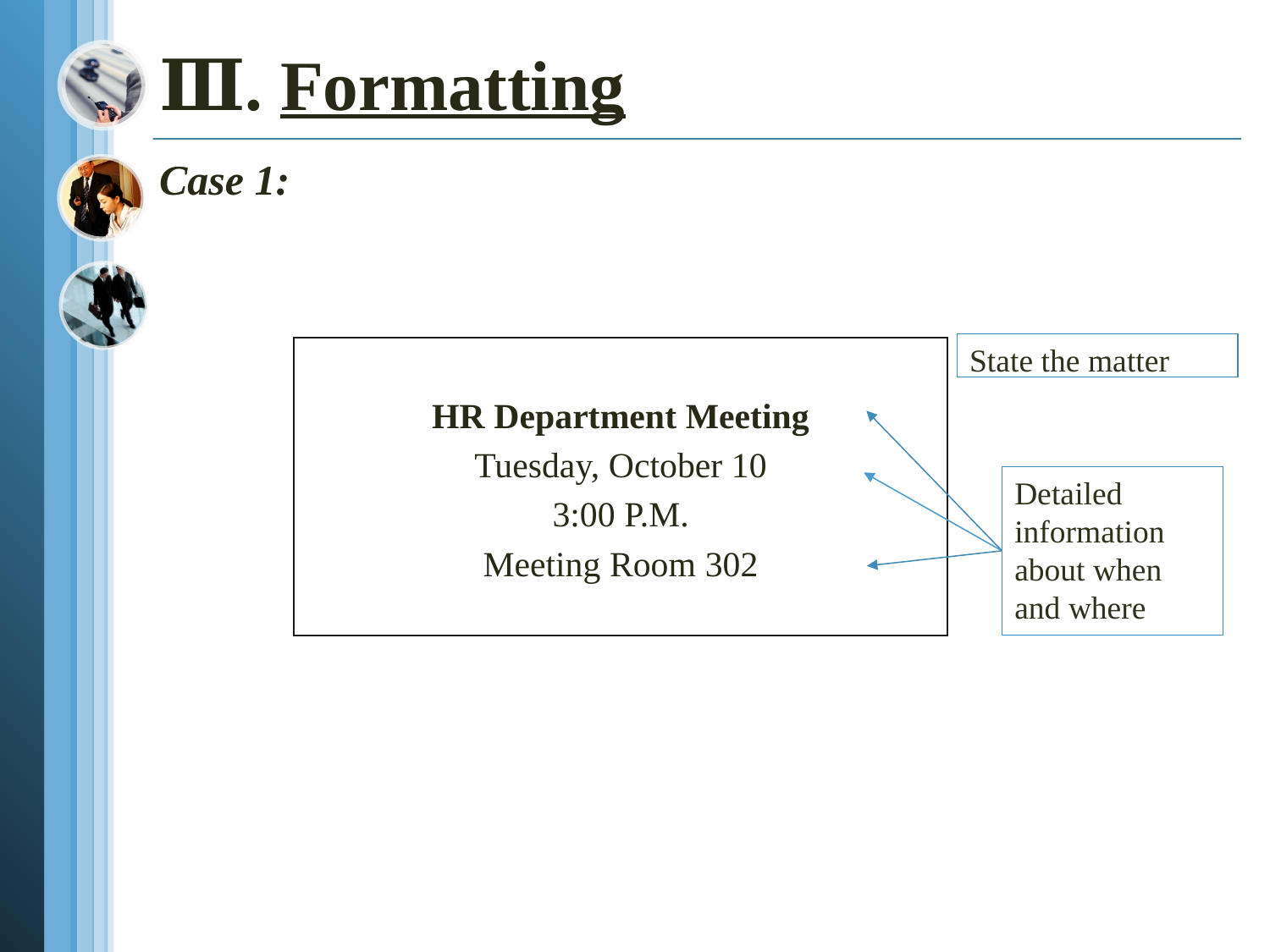

# Ⅲ. Formatting Case 1:
State the matter

HR Department Meeting
Tuesday, October 10
3:00 P.M.
Meeting Room 302
Detailed information
about when and where